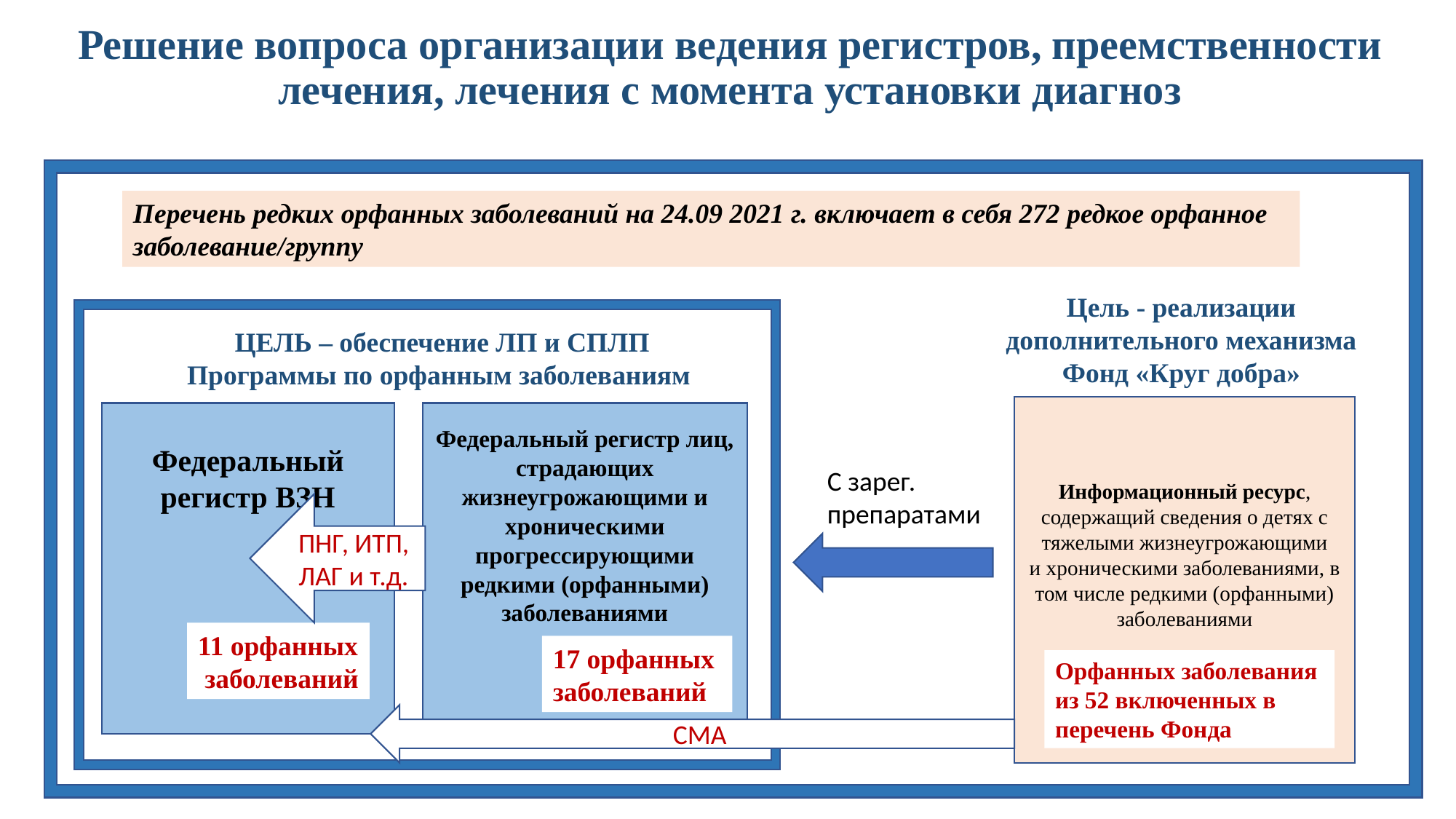

# Решение вопроса организации ведения регистров, преемственности лечения, лечения с момента установки диагноз

Перечень редких орфанных заболеваний на 24.09 2021 г. включает в себя 272 редкое орфанное
заболевание/группу
Цель - реализации
дополнительного механизма
Фонд «Круг добра»

ЦЕЛЬ – обеспечение ЛП и СПЛП
Программы по орфанным заболеваниям
Информационный ресурс, содержащий сведения о детях с тяжелыми жизнеугрожающими
и хроническими заболеваниями, в том числе редкими (орфанными) заболеваниями

Федеральный регистр ВЗН

Федеральный регистр лиц, страдающих жизнеугрожающими и хроническими прогрессирующими редкими (орфанными) заболеваниями

С зарег.
препаратами
ПНГ, ИТП, ЛАГ и т.д.

11 орфанных
 заболеваний
17 орфанных
заболеваний
Орфанных заболевания
из 52 включенных в
перечень Фонда
СМА